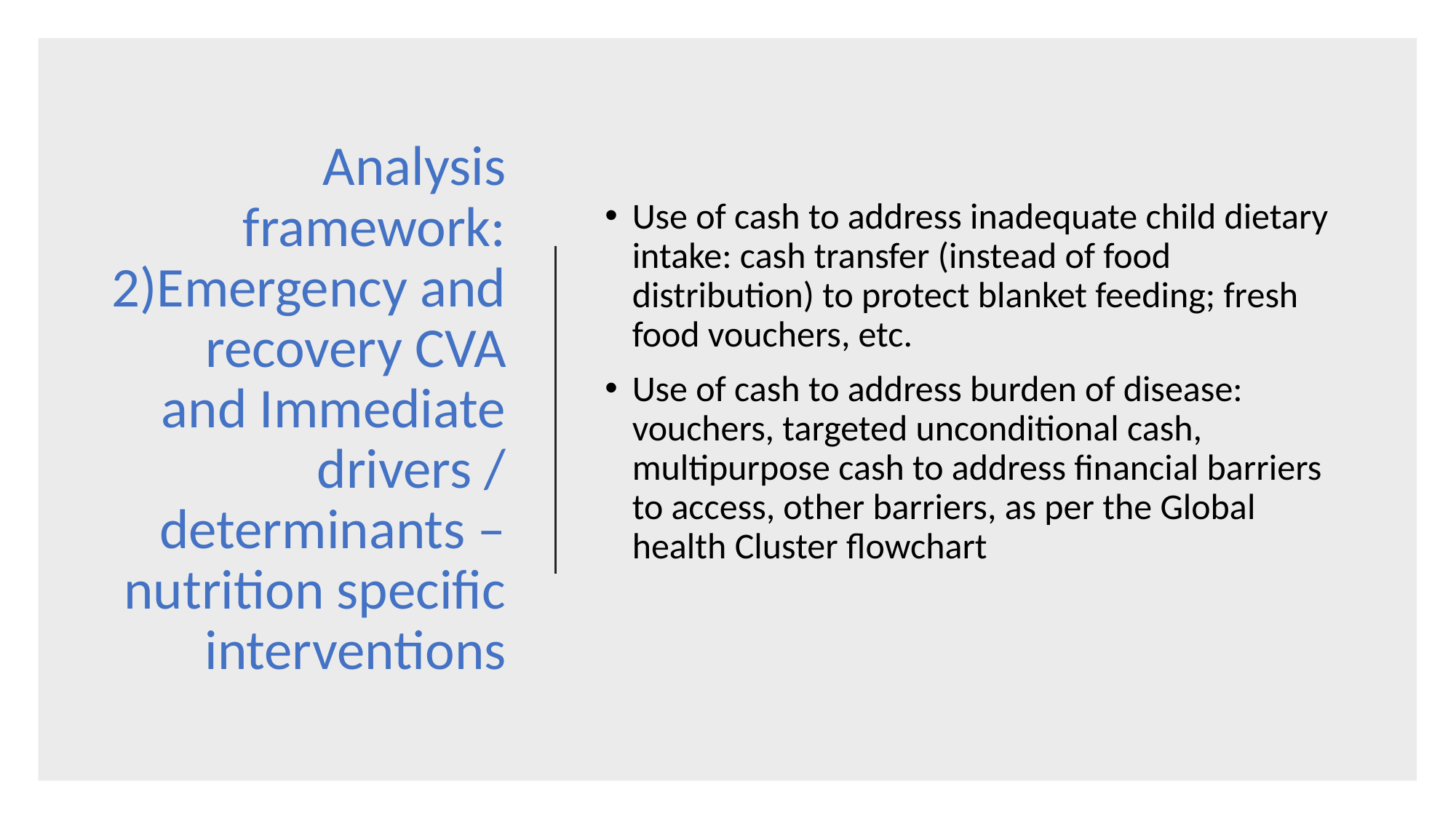

# Analysis framework: 2)Emergency and recovery CVA and Immediate drivers / determinants – nutrition specific interventions
Use of cash to address inadequate child dietary intake: cash transfer (instead of food distribution) to protect blanket feeding; fresh food vouchers, etc.
Use of cash to address burden of disease: vouchers, targeted unconditional cash, multipurpose cash to address financial barriers to access, other barriers, as per the Global health Cluster flowchart